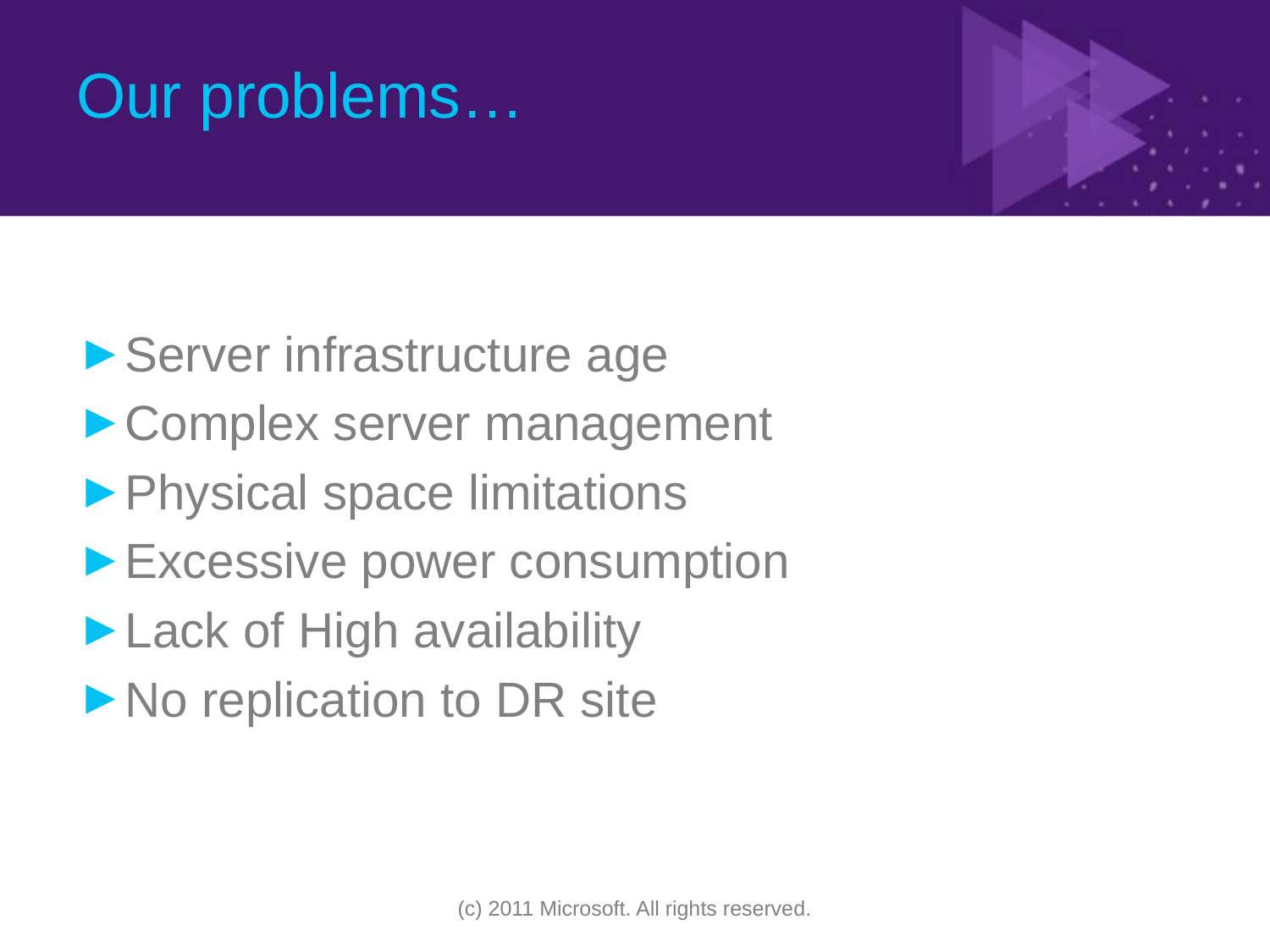

# Our problems…
Server infrastructure age
Complex server management
Physical space limitations
Excessive power consumption
Lack of High availability
No replication to DR site
(c) 2011 Microsoft. All rights reserved.